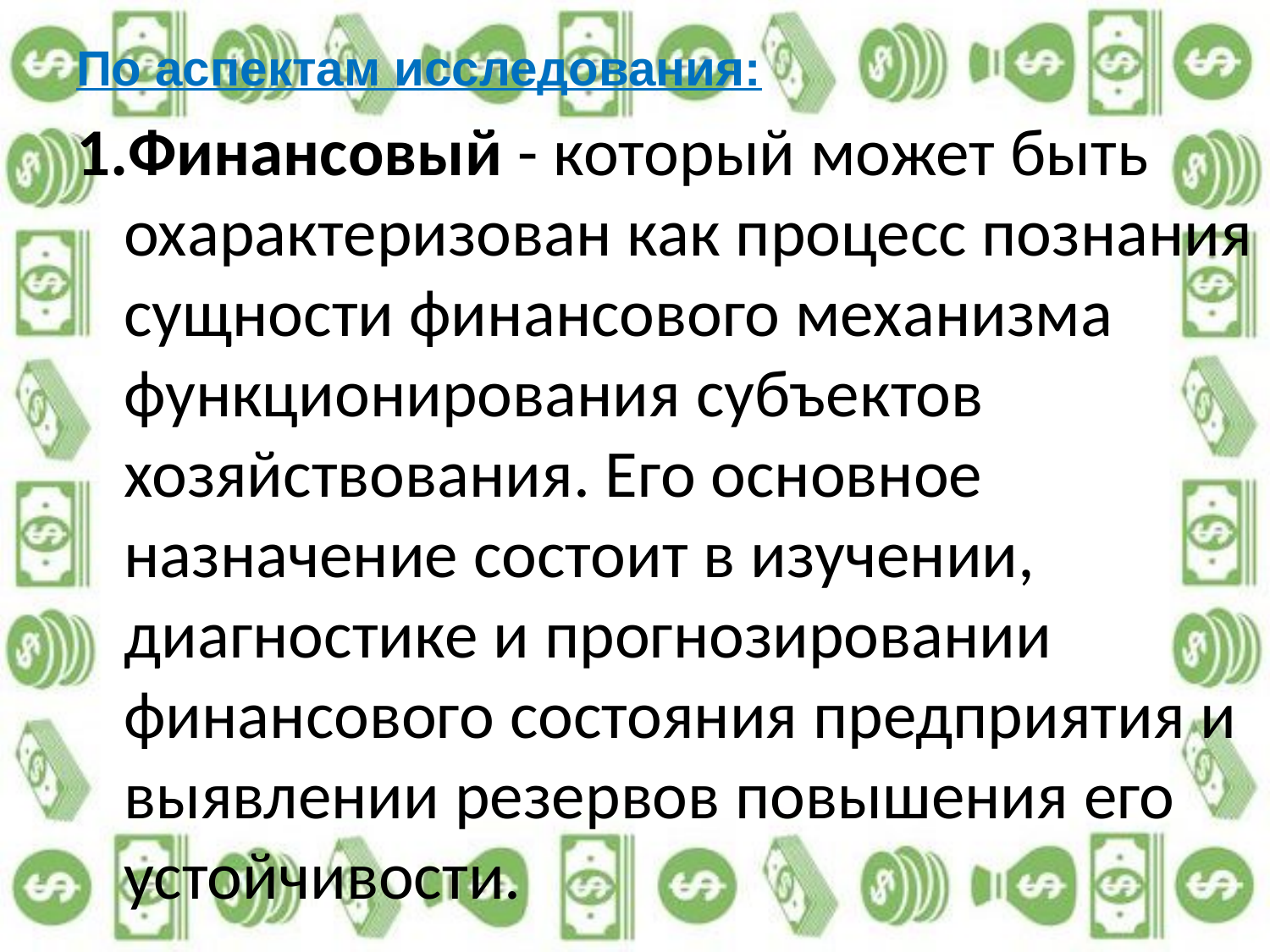

По аспектам исследования:
1.Финансовый - который может быть охарактеризован как процесс познания сущности финансового механизма функционирования субъектов хозяйствования. Его основное назначение состоит в изучении, диагностике и прогнозировании финансового состояния предприятия и выявлении резервов повышения его устойчивости.

#